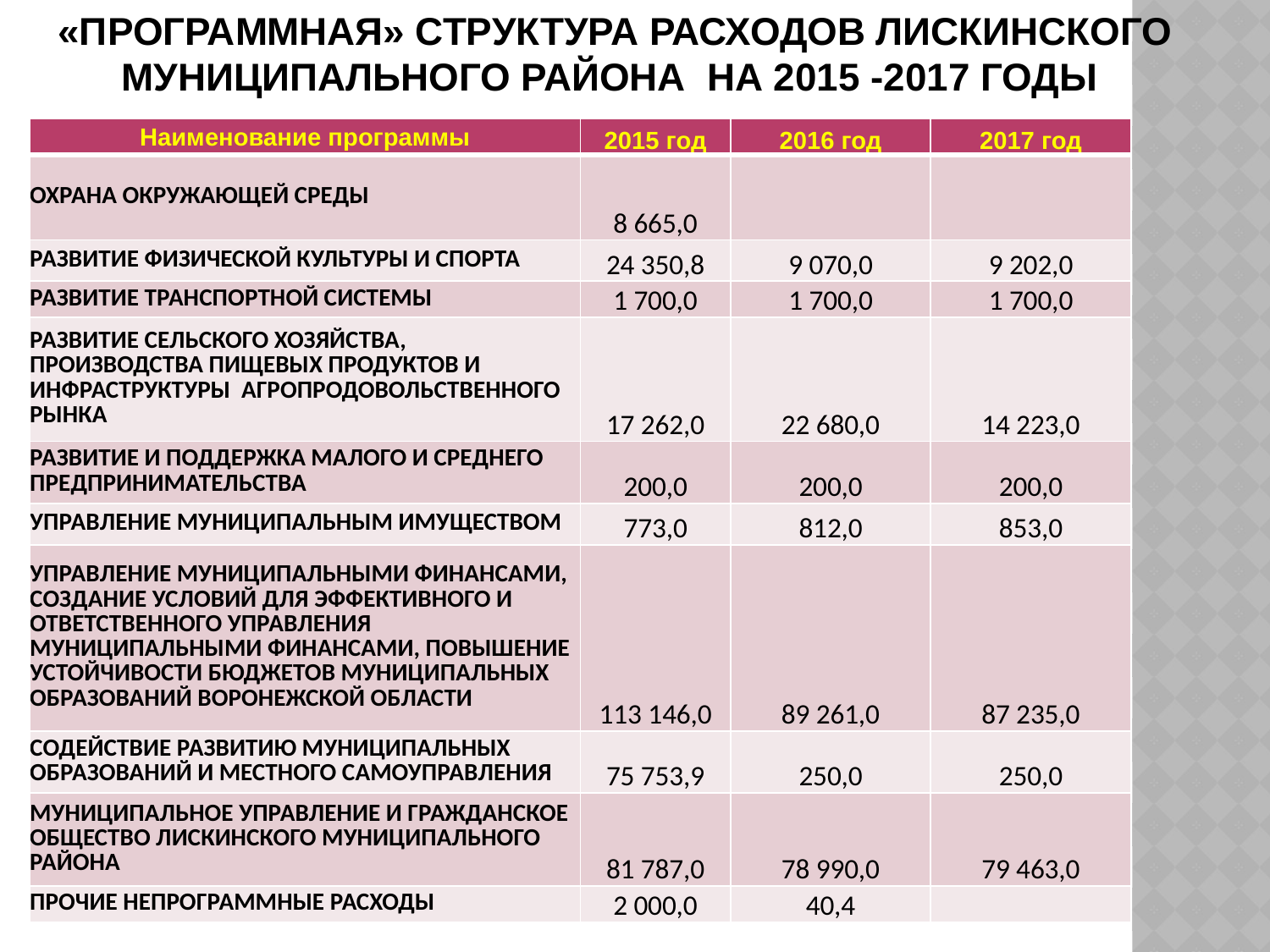

# «Программная» структура расходов Лискинского муниципального района  на 2015 -2017 годы
| Наименование программы | 2015 год | 2016 год | 2017 год |
| --- | --- | --- | --- |
| ОХРАНА ОКРУЖАЮЩЕЙ СРЕДЫ | 8 665,0 |  |  |
| РАЗВИТИЕ ФИЗИЧЕСКОЙ КУЛЬТУРЫ И СПОРТА | 24 350,8 | 9 070,0 | 9 202,0 |
| РАЗВИТИЕ ТРАНСПОРТНОЙ СИСТЕМЫ | 1 700,0 | 1 700,0 | 1 700,0 |
| РАЗВИТИЕ СЕЛЬСКОГО ХОЗЯЙСТВА, ПРОИЗВОДСТВА ПИЩЕВЫХ ПРОДУКТОВ И ИНФРАСТРУКТУРЫ АГРОПРОДОВОЛЬСТВЕННОГО РЫНКА | 17 262,0 | 22 680,0 | 14 223,0 |
| РАЗВИТИЕ И ПОДДЕРЖКА МАЛОГО И СРЕДНЕГО ПРЕДПРИНИМАТЕЛЬСТВА | 200,0 | 200,0 | 200,0 |
| УПРАВЛЕНИЕ МУНИЦИПАЛЬНЫМ ИМУЩЕСТВОМ | 773,0 | 812,0 | 853,0 |
| УПРАВЛЕНИЕ МУНИЦИПАЛЬНЫМИ ФИНАНСАМИ, СОЗДАНИЕ УСЛОВИЙ ДЛЯ ЭФФЕКТИВНОГО И ОТВЕТСТВЕННОГО УПРАВЛЕНИЯ МУНИЦИПАЛЬНЫМИ ФИНАНСАМИ, ПОВЫШЕНИЕ УСТОЙЧИВОСТИ БЮДЖЕТОВ МУНИЦИПАЛЬНЫХ ОБРАЗОВАНИЙ ВОРОНЕЖСКОЙ ОБЛАСТИ | 113 146,0 | 89 261,0 | 87 235,0 |
| СОДЕЙСТВИЕ РАЗВИТИЮ МУНИЦИПАЛЬНЫХ ОБРАЗОВАНИЙ И МЕСТНОГО САМОУПРАВЛЕНИЯ | 75 753,9 | 250,0 | 250,0 |
| МУНИЦИПАЛЬНОЕ УПРАВЛЕНИЕ И ГРАЖДАНСКОЕ ОБЩЕСТВО ЛИСКИНСКОГО МУНИЦИПАЛЬНОГО РАЙОНА | 81 787,0 | 78 990,0 | 79 463,0 |
| ПРОЧИЕ НЕПРОГРАММНЫЕ РАСХОДЫ | 2 000,0 | 40,4 |  |